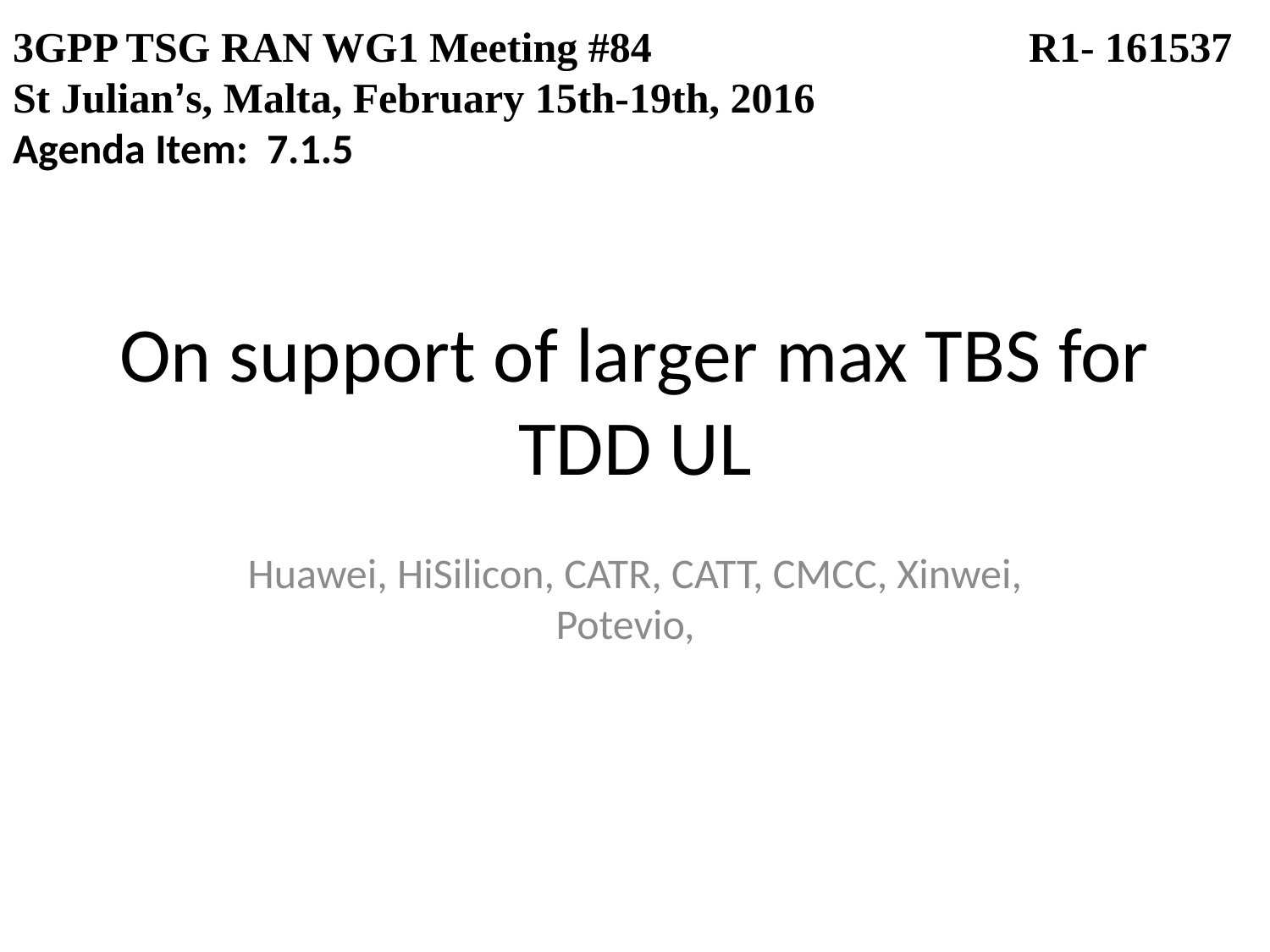

3GPP TSG RAN WG1 Meeting #84			R1- 161537
St Julian’s, Malta, February 15th-19th, 2016
Agenda Item:	7.1.5

# On support of larger max TBS for TDD UL
Huawei, HiSilicon, CATR, CATT, CMCC, Xinwei, Potevio,